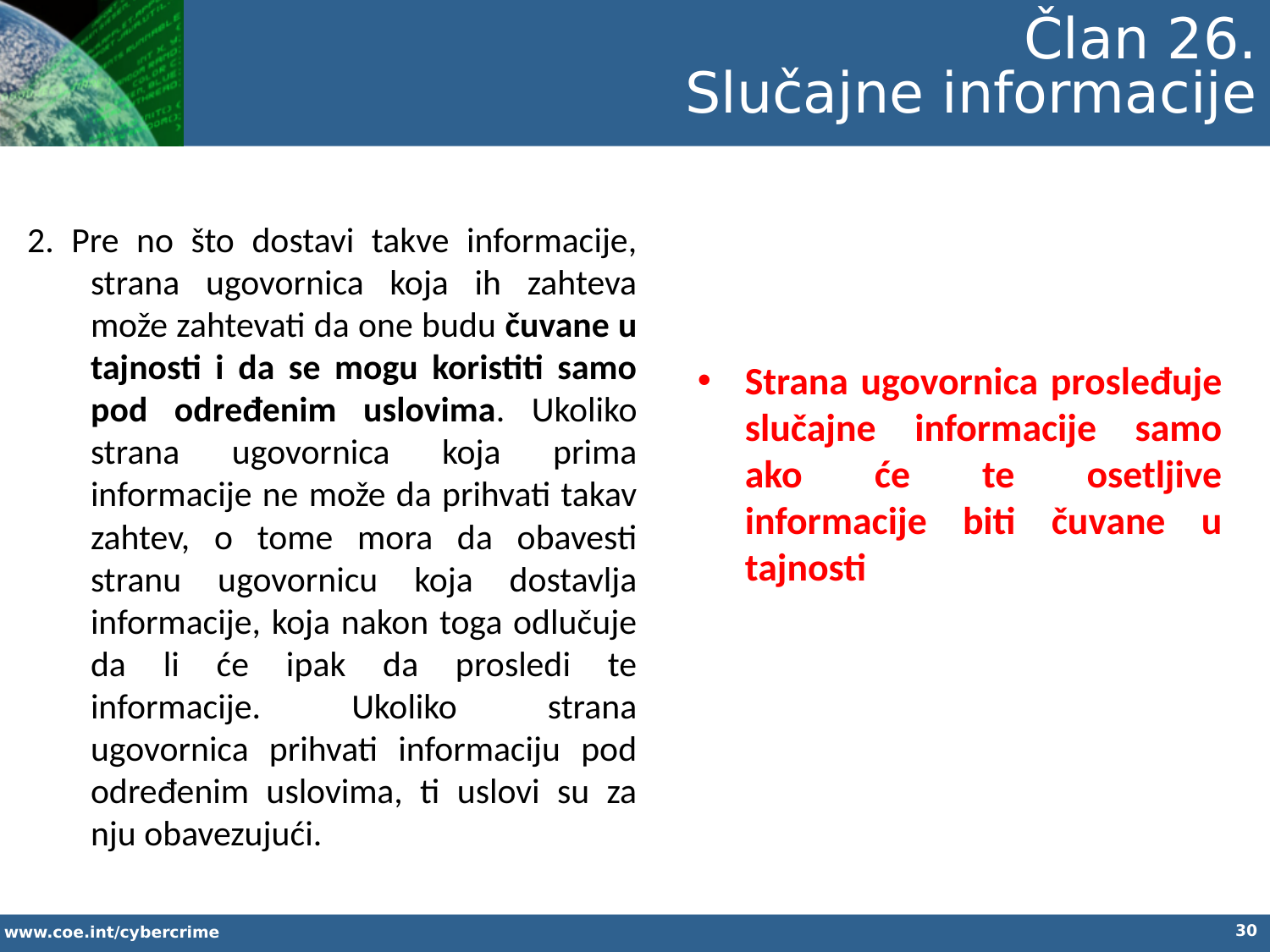

Član 26.
Slučajne informacije
2. Pre no što dostavi takve informacije, strana ugovornica koja ih zahteva može zahtevati da one budu čuvane u tajnosti i da se mogu koristiti samo pod određenim uslovima. Ukoliko strana ugovornica koja prima informacije ne može da prihvati takav zahtev, o tome mora da obavesti stranu ugovornicu koja dostavlja informacije, koja nakon toga odlučuje da li će ipak da prosledi te informacije. Ukoliko strana ugovornica prihvati informaciju pod određenim uslovima, ti uslovi su za nju obavezujući.
Strana ugovornica prosleđuje slučajne informacije samo ako će te osetljive informacije biti čuvane u tajnosti
30